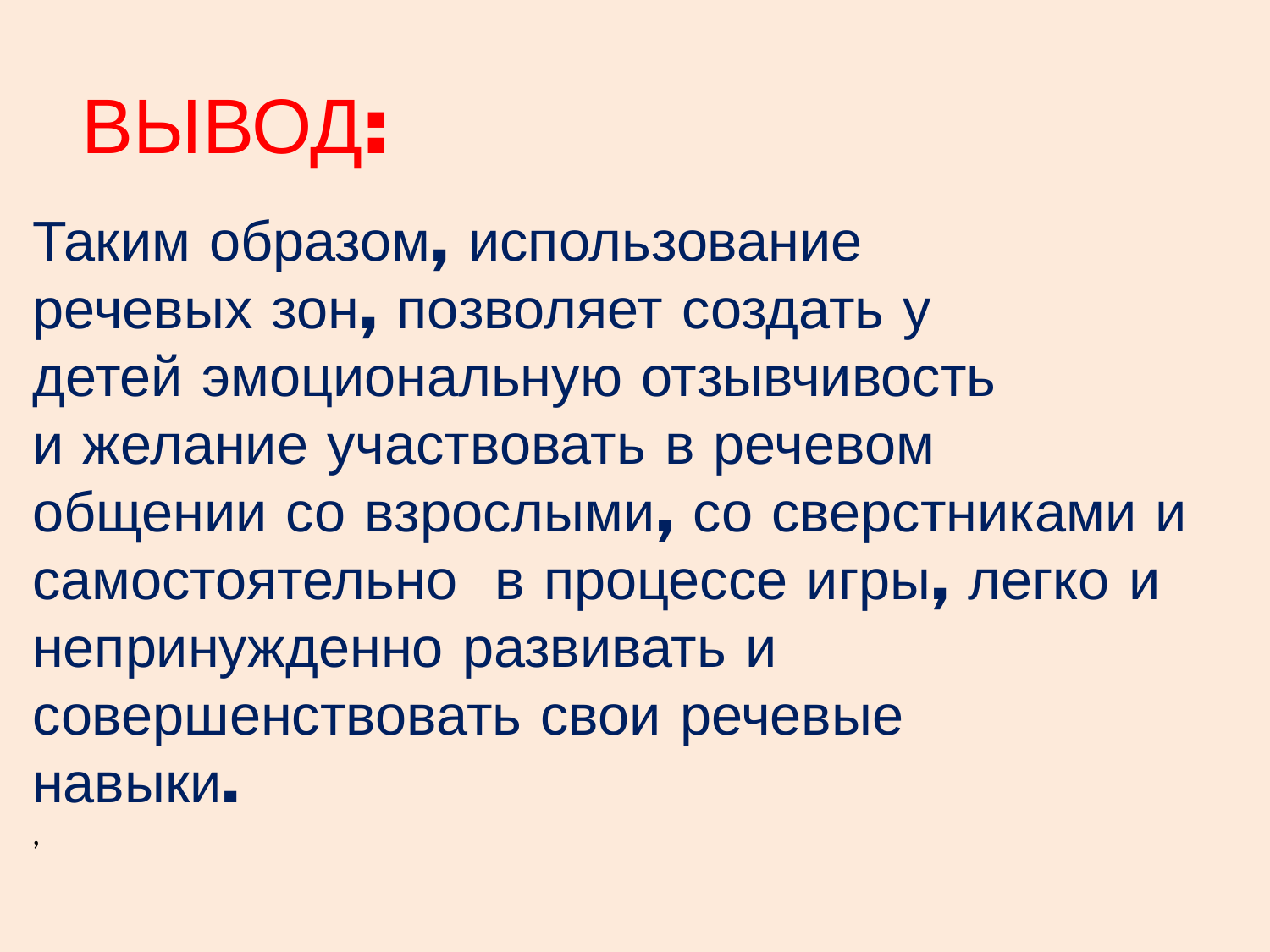

ВЫВОД:
Таким образом, использование
речевых зон, позволяет создать у
детей эмоциональную отзывчивость
и желание участвовать в речевом
общении со взрослыми, со сверстниками и самостоятельно  в процессе игры, легко и непринужденно развивать и
совершенствовать свои речевые
навыки.
,